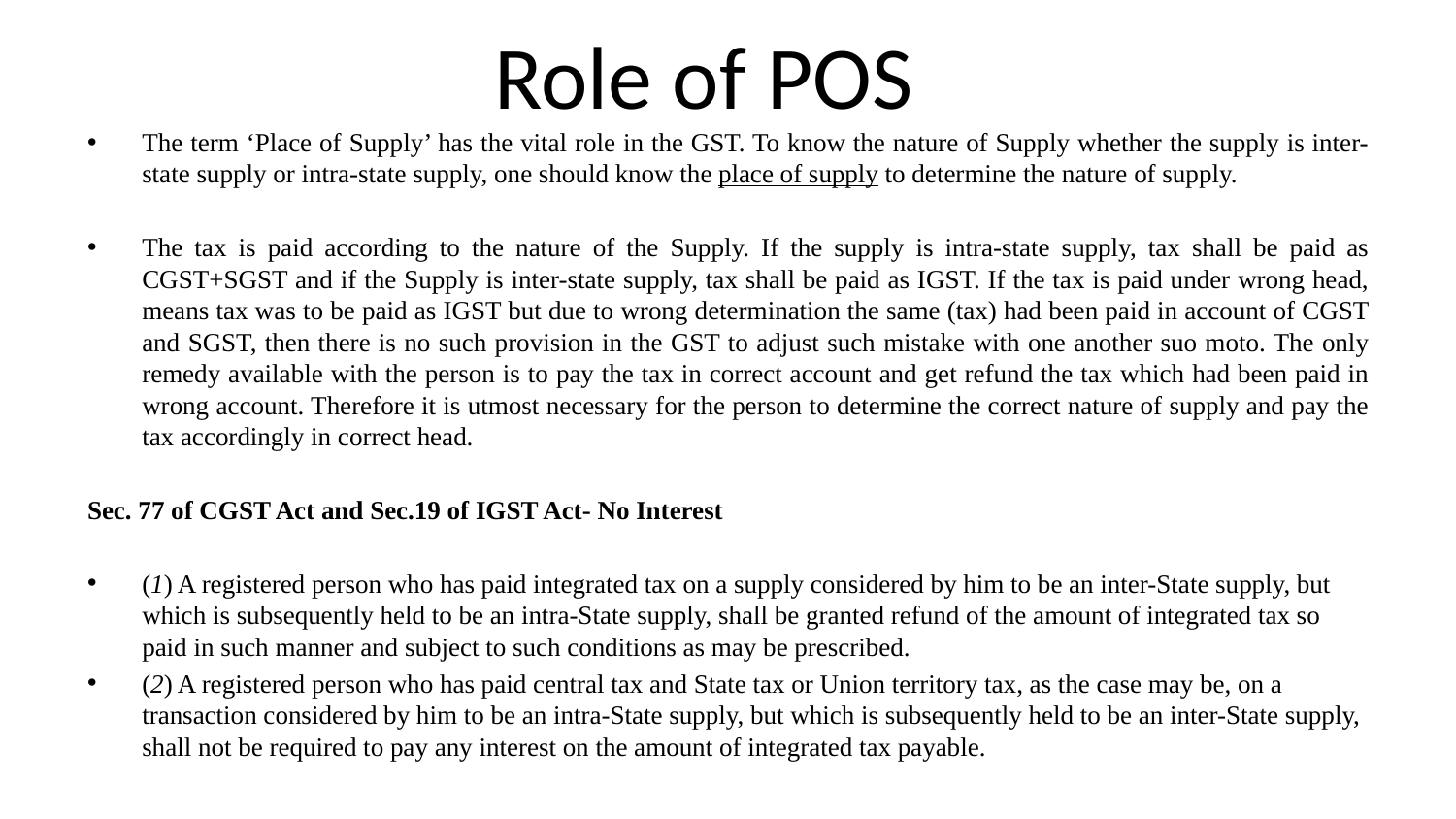

# Role of POS
The term ‘Place of Supply’ has the vital role in the GST. To know the nature of Supply whether the supply is inter-state supply or intra-state supply, one should know the place of supply to determine the nature of supply.

The tax is paid according to the nature of the Supply. If the supply is intra-state supply, tax shall be paid as CGST+SGST and if the Supply is inter-state supply, tax shall be paid as IGST. If the tax is paid under wrong head, means tax was to be paid as IGST but due to wrong determination the same (tax) had been paid in account of CGST and SGST, then there is no such provision in the GST to adjust such mistake with one another suo moto. The only remedy available with the person is to pay the tax in correct account and get refund the tax which had been paid in wrong account. Therefore it is utmost necessary for the person to determine the correct nature of supply and pay the tax accordingly in correct head.

Sec. 77 of CGST Act and Sec.19 of IGST Act- No Interest

(1) A registered person who has paid integrated tax on a supply considered by him to be an inter-State supply, but which is subsequently held to be an intra-State supply, shall be granted refund of the amount of integrated tax so paid in such manner and subject to such conditions as may be prescribed.
(2) A registered person who has paid central tax and State tax or Union territory tax, as the case may be, on a transaction considered by him to be an intra-State supply, but which is subsequently held to be an inter-State supply, shall not be required to pay any interest on the amount of integrated tax payable.